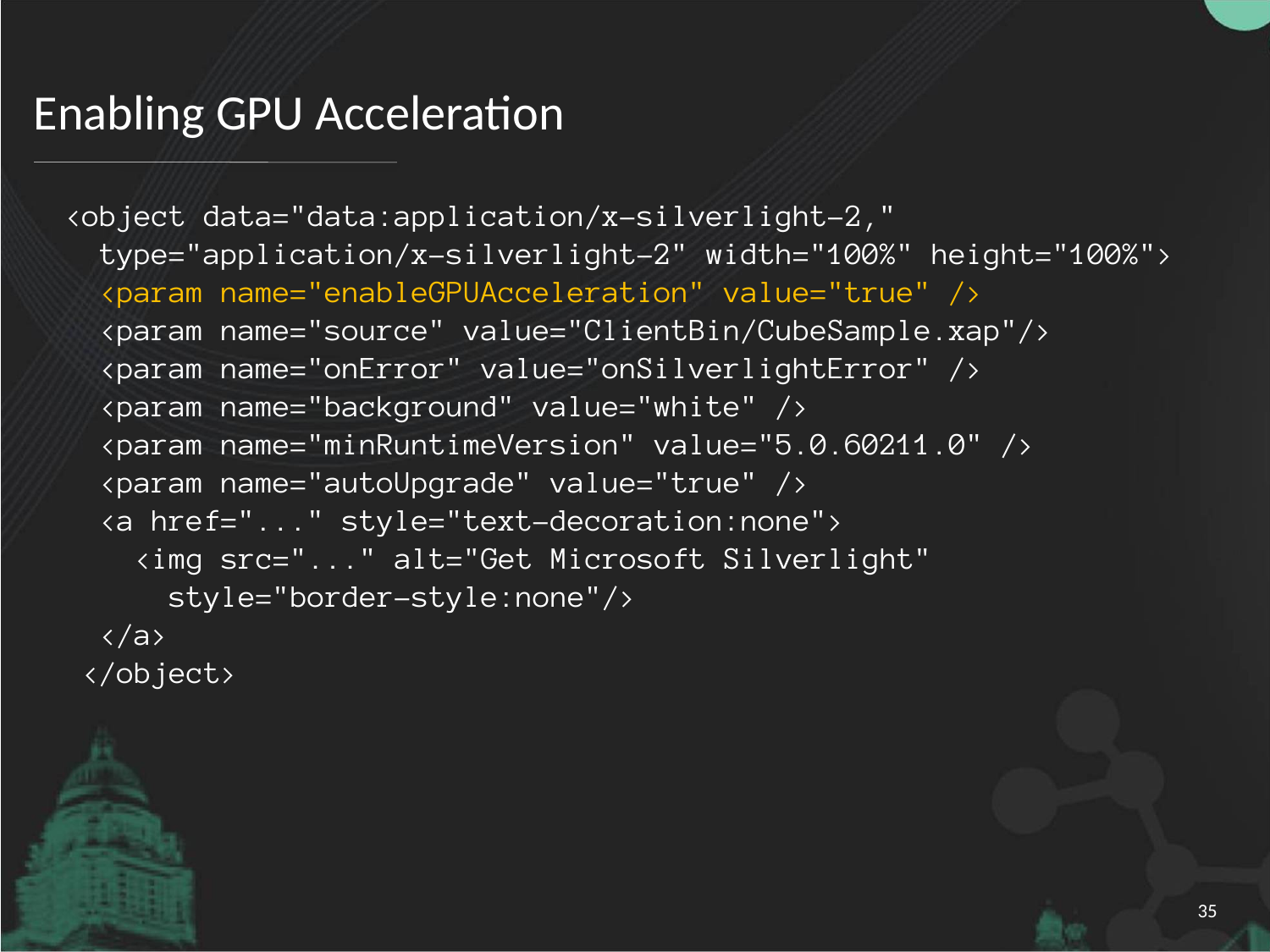

# Enabling GPU Acceleration
<object data="data:application/x-silverlight-2,"
  type="application/x-silverlight-2" width="100%" height="100%">
  <param name="enableGPUAcceleration" value="true" />
  <param name="source" value="ClientBin/CubeSample.xap"/>
  <param name="onError" value="onSilverlightError" />
  <param name="background" value="white" />
  <param name="minRuntimeVersion" value="5.0.60211.0" />
  <param name="autoUpgrade" value="true" />
  <a href="..." style="text-decoration:none">
    <img src="..." alt="Get Microsoft Silverlight"
      style="border-style:none"/>
  </a>
 </object>
35